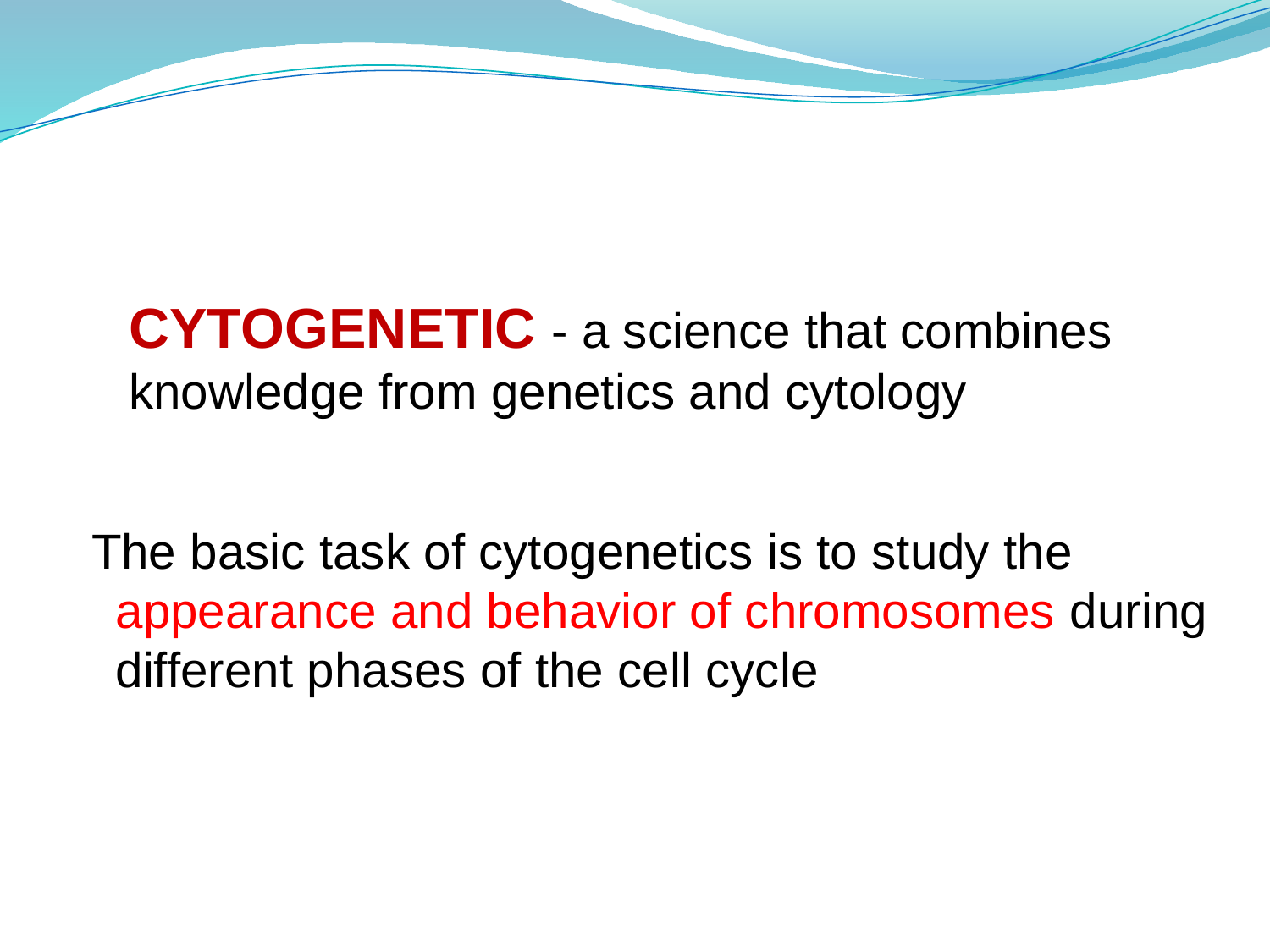

CYTOGENETIC - a science that combines knowledge from genetics and cytology

 The basic task of cytogenetics is to study the appearance and behavior of chromosomes during different phases of the cell cycle